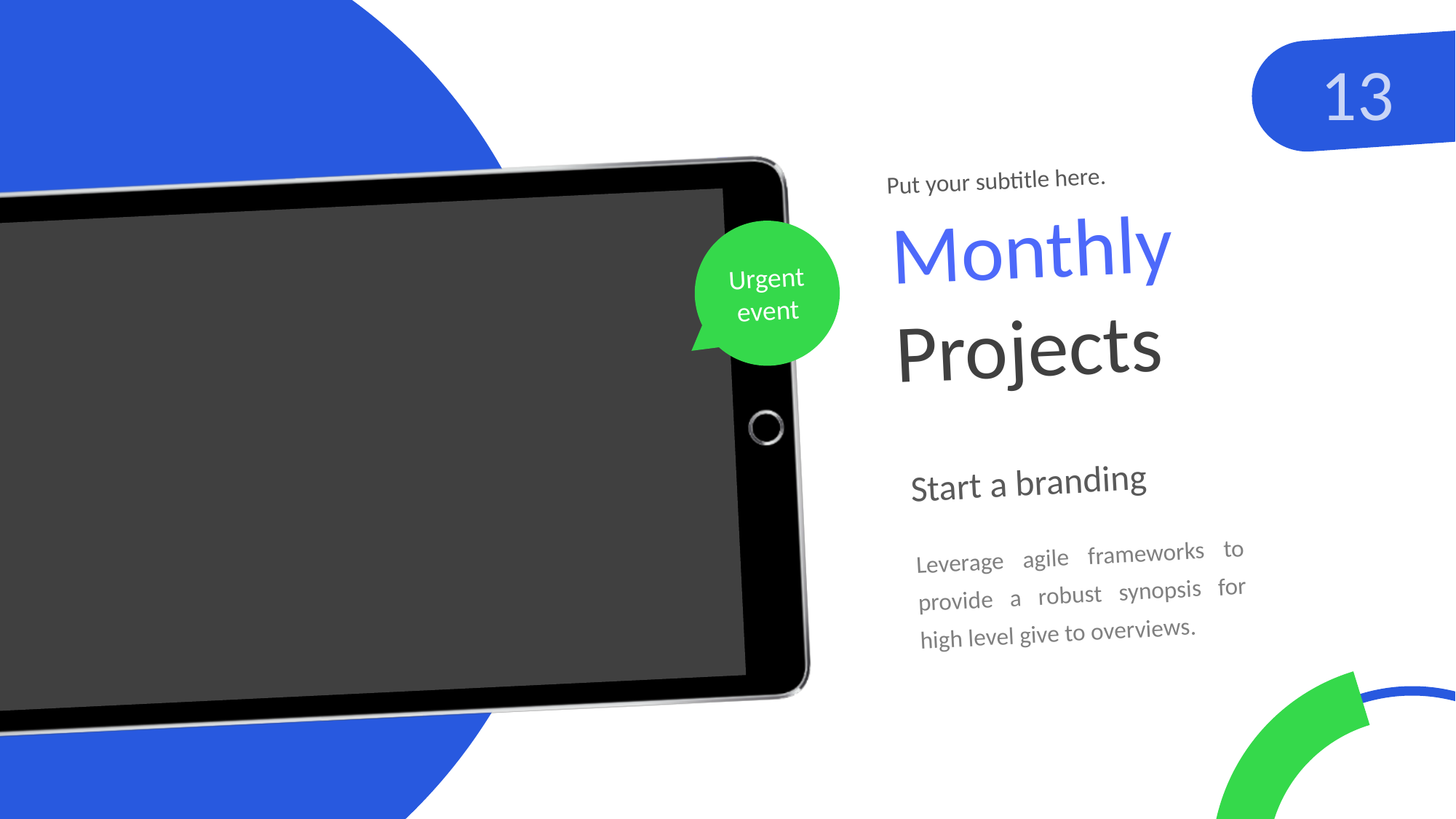

13
Put your subtitle here.
Monthly Projects

Urgent event
Start a branding
Leverage agile frameworks to provide a robust synopsis for high level give to overviews.